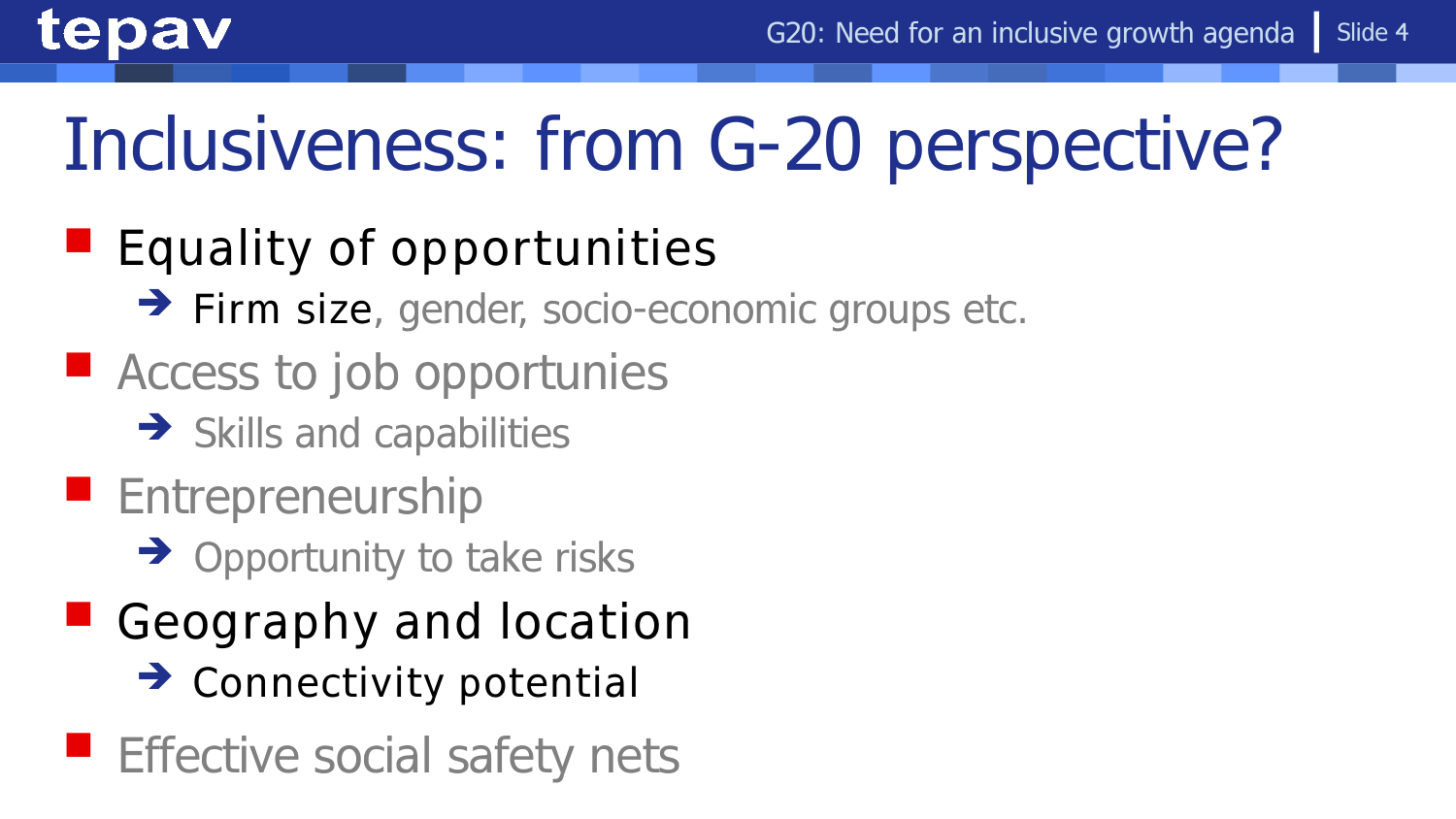

G20: Need for an inclusive growth agenda
Slide 4
# Inclusiveness: from G-20 perspective?
Equality of opportunities
 Firm size, gender, socio-economic groups etc.
Access to job opportunies
 Skills and capabilities
Entrepreneurship
 Opportunity to take risks
Geography and location
 Connectivity potential
Effective social safety nets